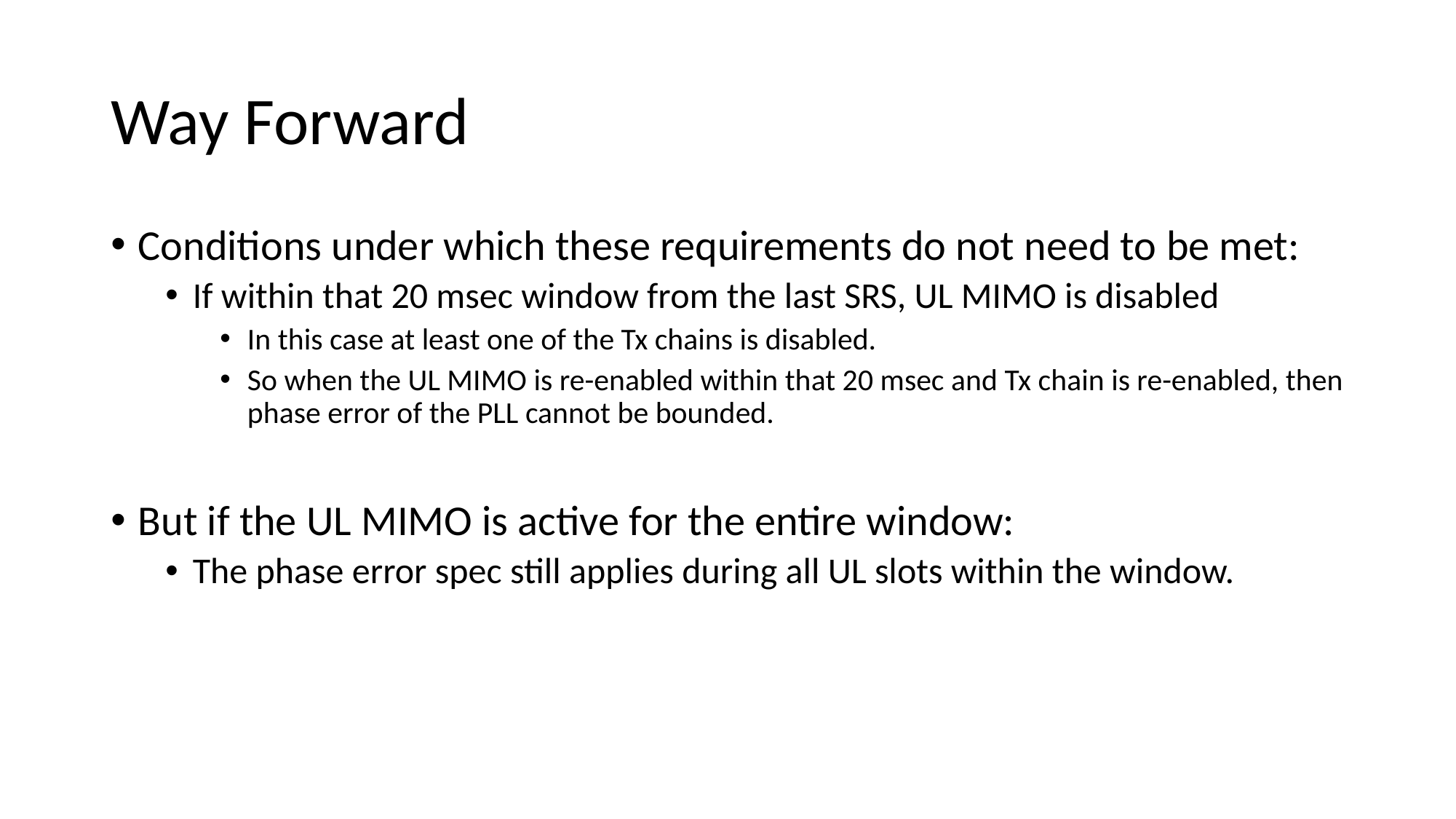

# Way Forward
Conditions under which these requirements do not need to be met:
If within that 20 msec window from the last SRS, UL MIMO is disabled
In this case at least one of the Tx chains is disabled.
So when the UL MIMO is re-enabled within that 20 msec and Tx chain is re-enabled, then phase error of the PLL cannot be bounded.

But if the UL MIMO is active for the entire window:
The phase error spec still applies during all UL slots within the window.